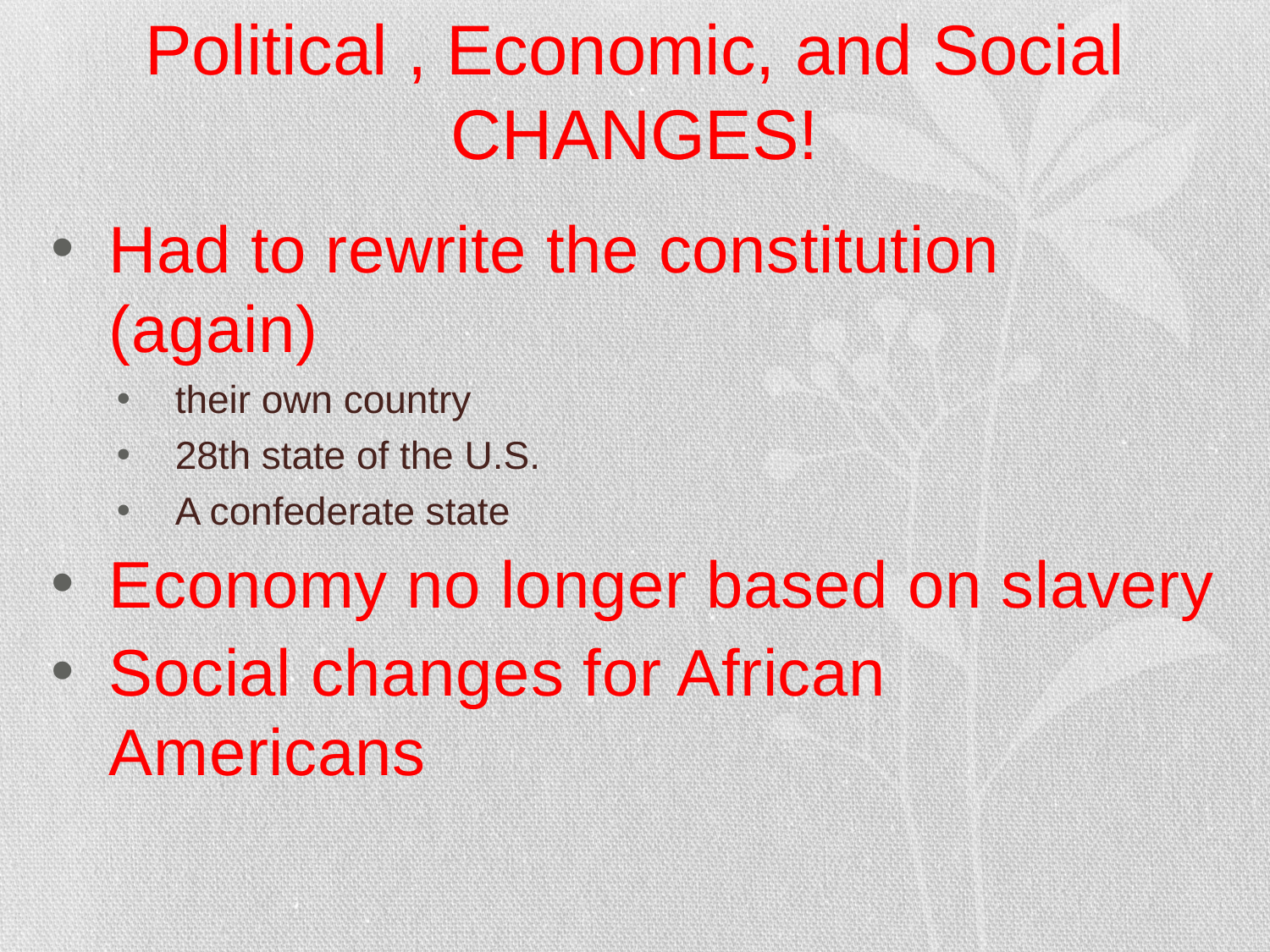

# Political , Economic, and Social CHANGES!
Had to rewrite the constitution (again)
their own country
28th state of the U.S.
A confederate state
Economy no longer based on slavery
Social changes for African Americans